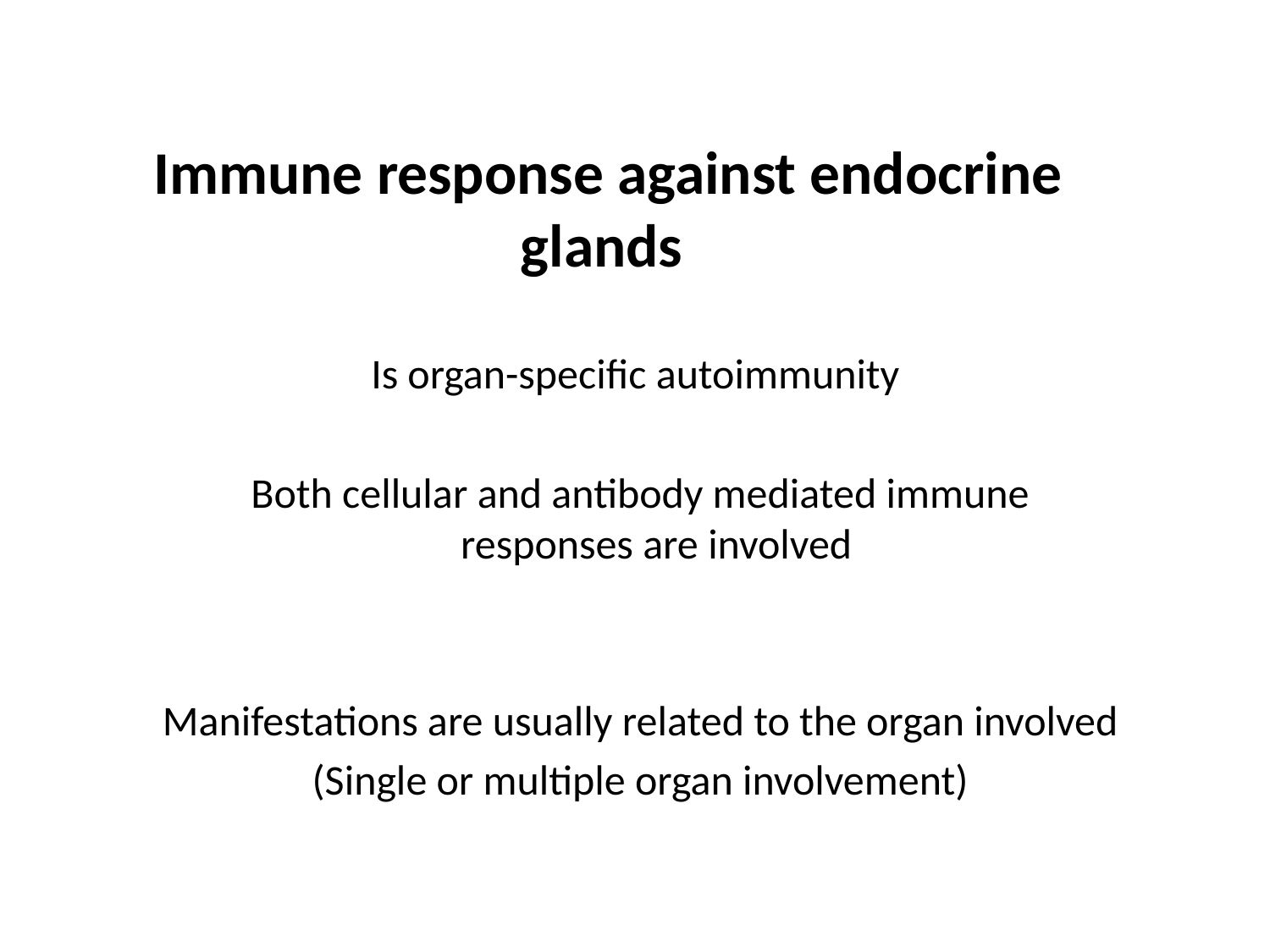

# Immune response against endocrine glands

Is organ-specific autoimmunity

Both cellular and antibody mediated immune responses are involved

Manifestations are usually related to the organ involved
(Single or multiple organ involvement)